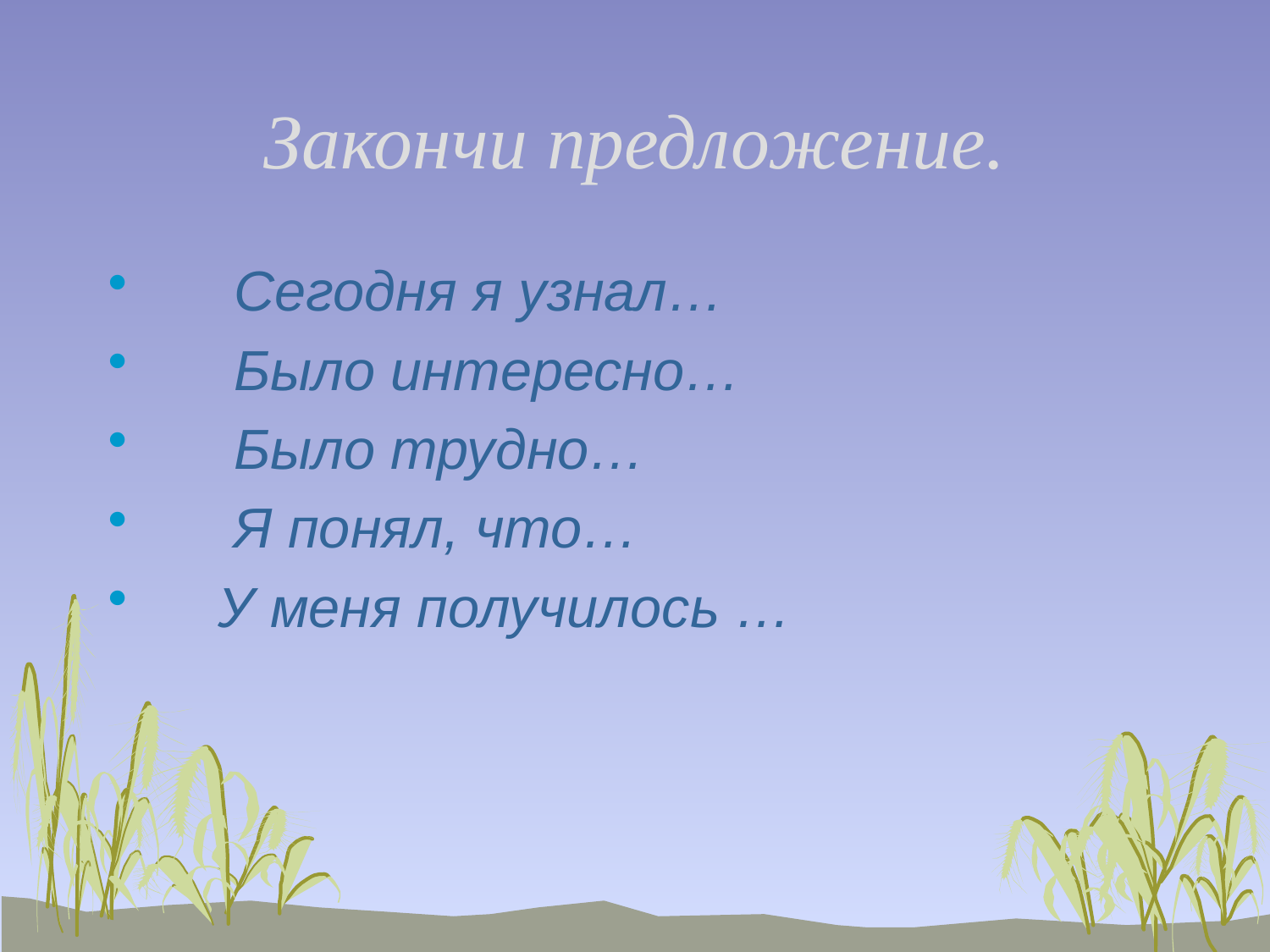

# Закончи предложение.
     Сегодня я узнал…
     Было интересно…
     Было трудно…
     Я понял, что…
    У меня получилось …